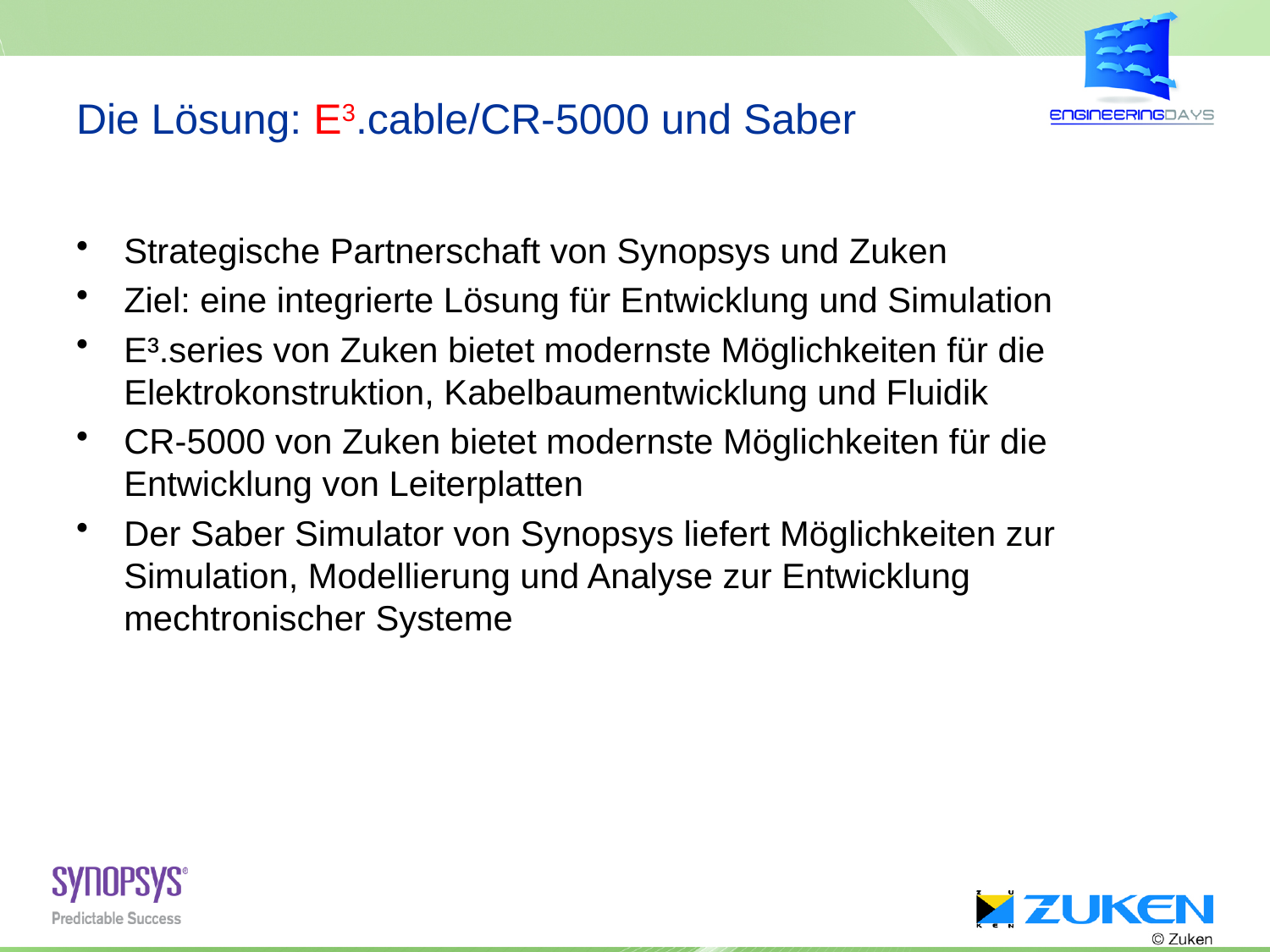

# Die Lösung: E3.cable/CR-5000 und Saber
Strategische Partnerschaft von Synopsys und Zuken
Ziel: eine integrierte Lösung für Entwicklung und Simulation
E³.series von Zuken bietet modernste Möglichkeiten für die Elektrokonstruktion, Kabelbaumentwicklung und Fluidik
CR-5000 von Zuken bietet modernste Möglichkeiten für die Entwicklung von Leiterplatten
Der Saber Simulator von Synopsys liefert Möglichkeiten zur Simulation, Modellierung und Analyse zur Entwicklung mechtronischer Systeme